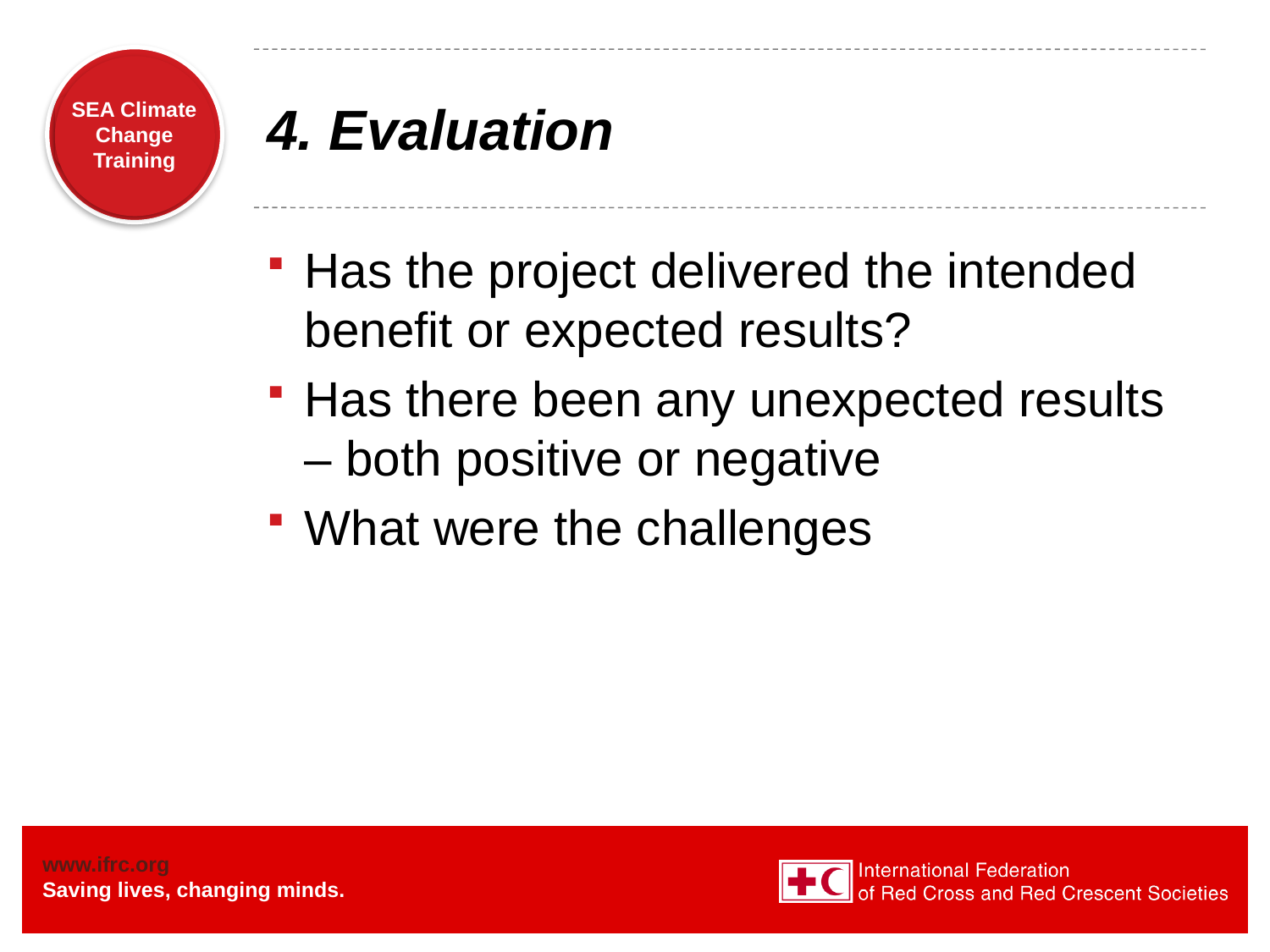

# 4. Evaluation
Has the project delivered the intended benefit or expected results?
Has there been any unexpected results – both positive or negative
What were the challenges